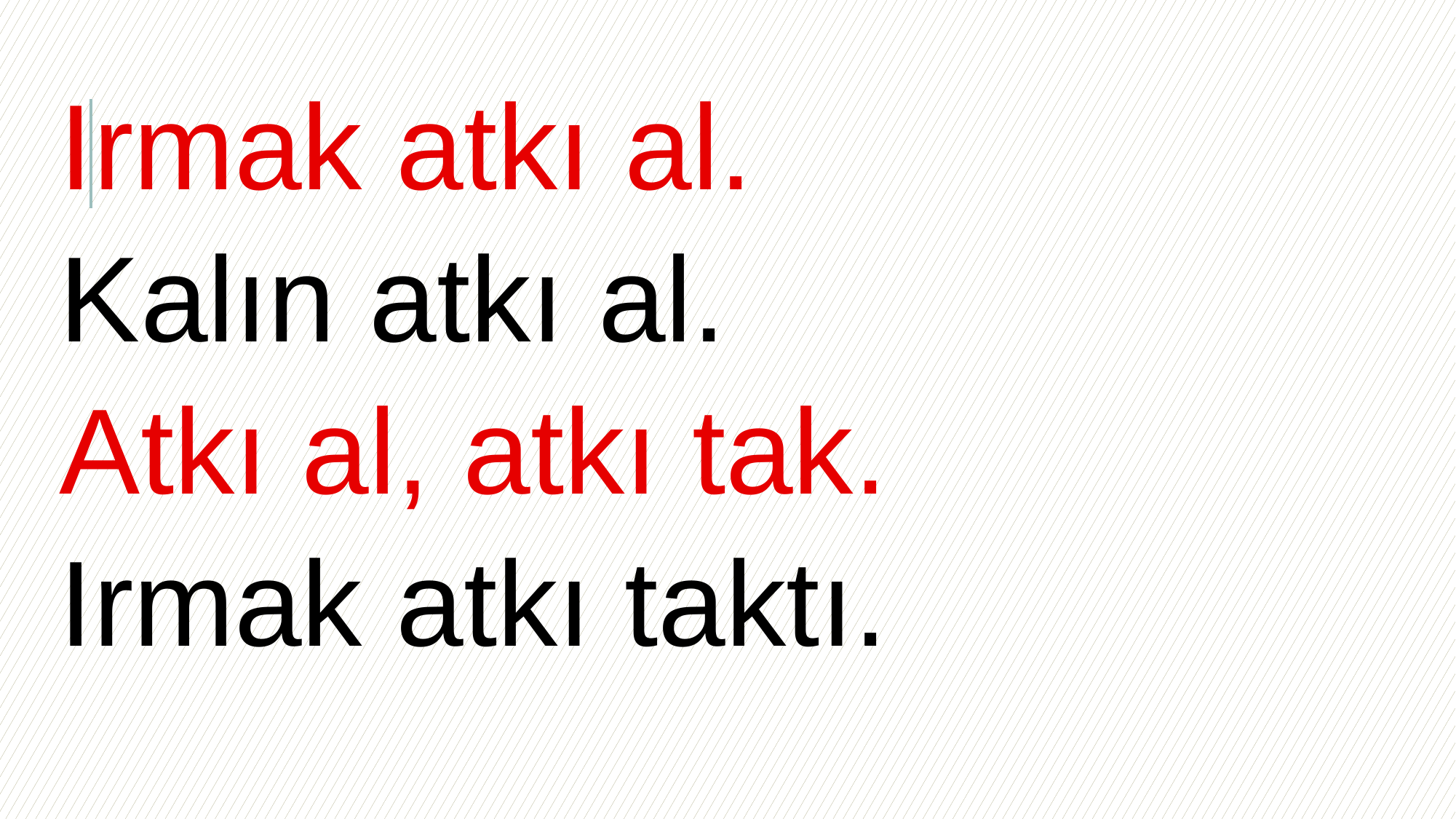

Irmak atkı al.
Kalın atkı al.
Atkı al, atkı tak.
Irmak atkı taktı.